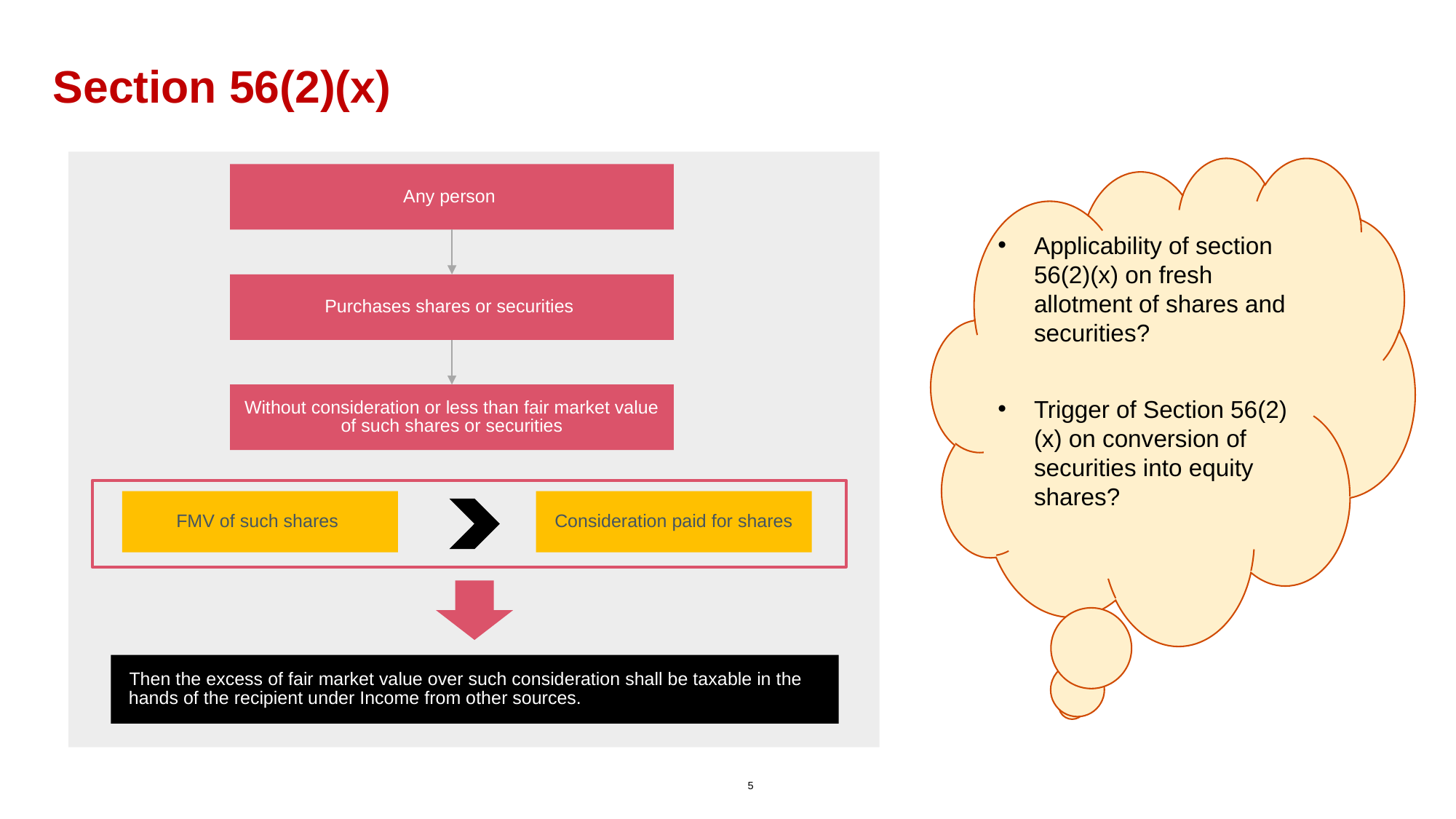

# Section 56(2)(x)

Applicability of section 56(2)(x) on fresh allotment of shares and securities?

Trigger of Section 56(2)(x) on conversion of securities into equity shares?

Any person
Purchases shares or securities
Without consideration or less than fair market value of such shares or securities

FMV of such shares
Consideration paid for shares

Then the excess of fair market value over such consideration shall be taxable in the hands of the recipient under Income from other sources.
5